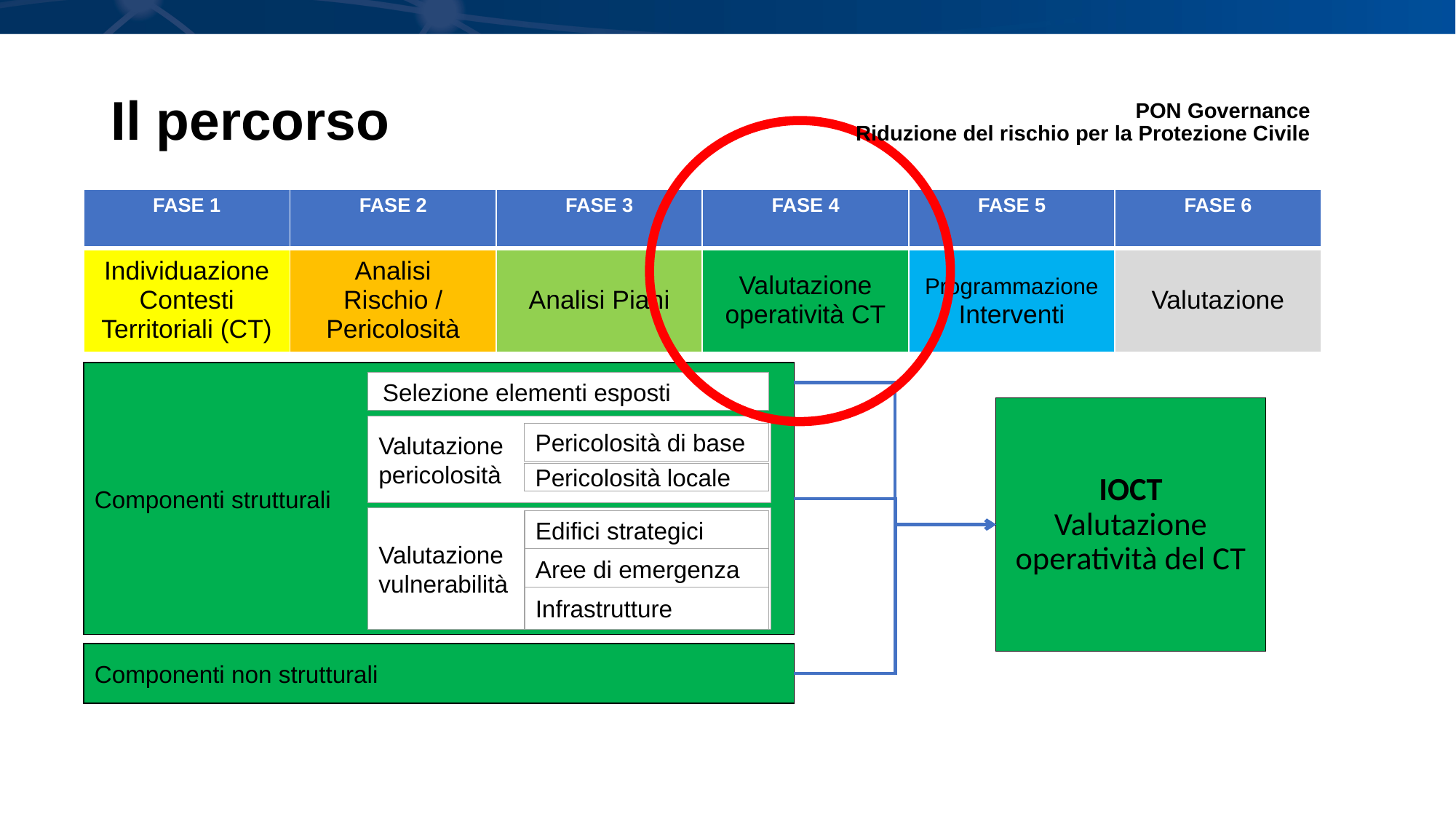

# Il percorso
PON Governance
Riduzione del rischio per la Protezione Civile

| FASE 1 | FASE 2 | FASE 3 | FASE 4 | FASE 5 | FASE 6 |
| --- | --- | --- | --- | --- | --- |
| Individuazione Contesti Territoriali (CT) | Analisi Rischio / Pericolosità | Analisi Piani | Valutazione operatività CT | Programmazione Interventi | Valutazione |
Componenti strutturali
Selezione elementi esposti
Valutazione
pericolosità
Pericolosità di base
Pericolosità locale
Valutazione
vulnerabilità
Edifici strategici
Aree di emergenza
Infrastrutture
Componenti non strutturali
IOCT
Valutazione operatività del CT